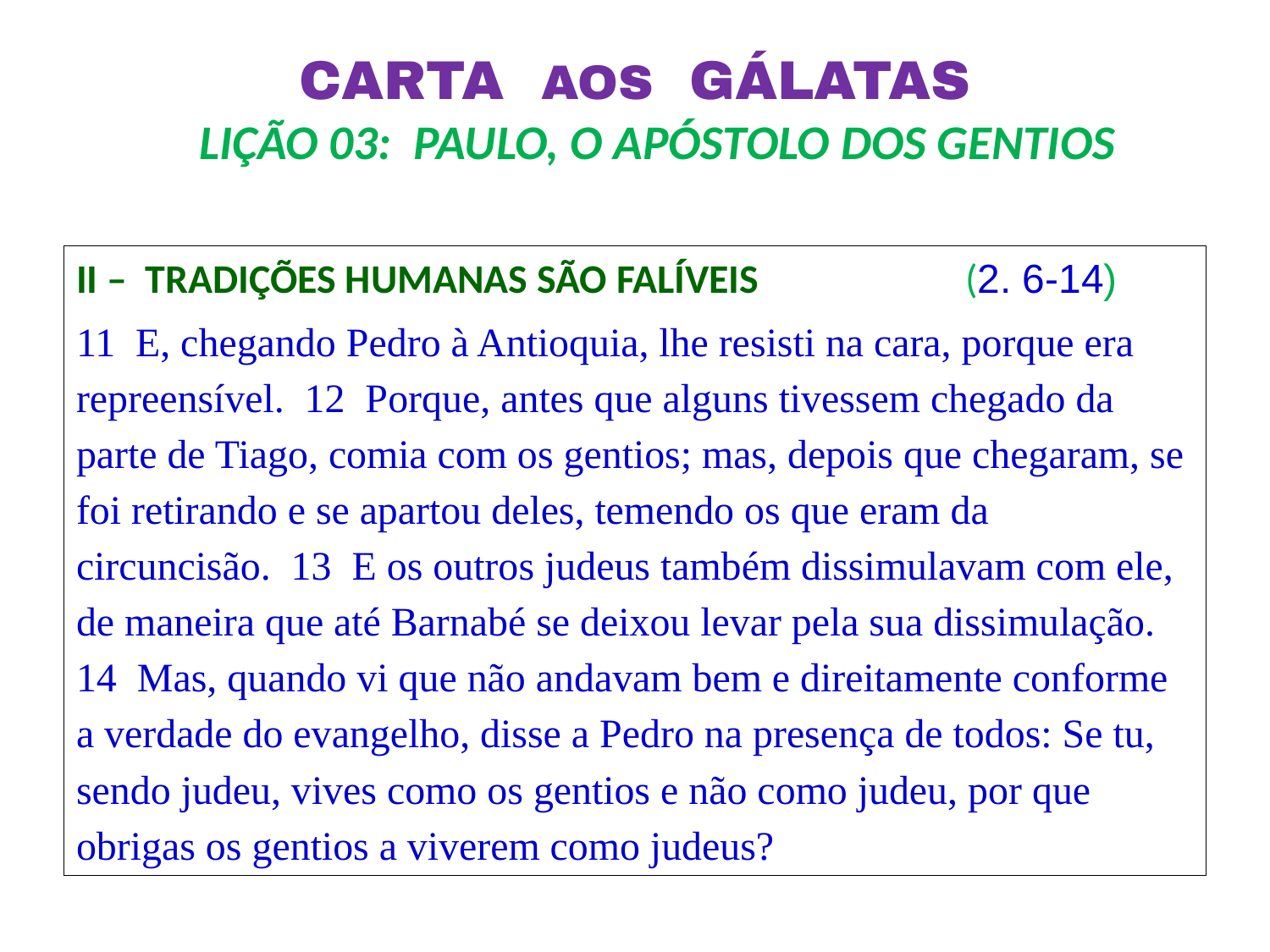

# CARTA  AOS  GÁLATAS LIÇÃO 03:  PAULO, O APÓSTOLO DOS GENTIOS
II –  TRADIÇÕES HUMANAS SÃO FALÍVEIS		(2. 6-14)
11  E, chegando Pedro à Antioquia, lhe resisti na cara, porque era repreensível.  12  Porque, antes que alguns tivessem chegado da parte de Tiago, comia com os gentios; mas, depois que chegaram, se foi retirando e se apartou deles, temendo os que eram da circuncisão.  13  E os outros judeus também dissimulavam com ele, de maneira que até Barnabé se deixou levar pela sua dissimulação.  14  Mas, quando vi que não andavam bem e direitamente conforme a verdade do evangelho, disse a Pedro na presença de todos: Se tu, sendo judeu, vives como os gentios e não como judeu, por que obrigas os gentios a viverem como judeus?